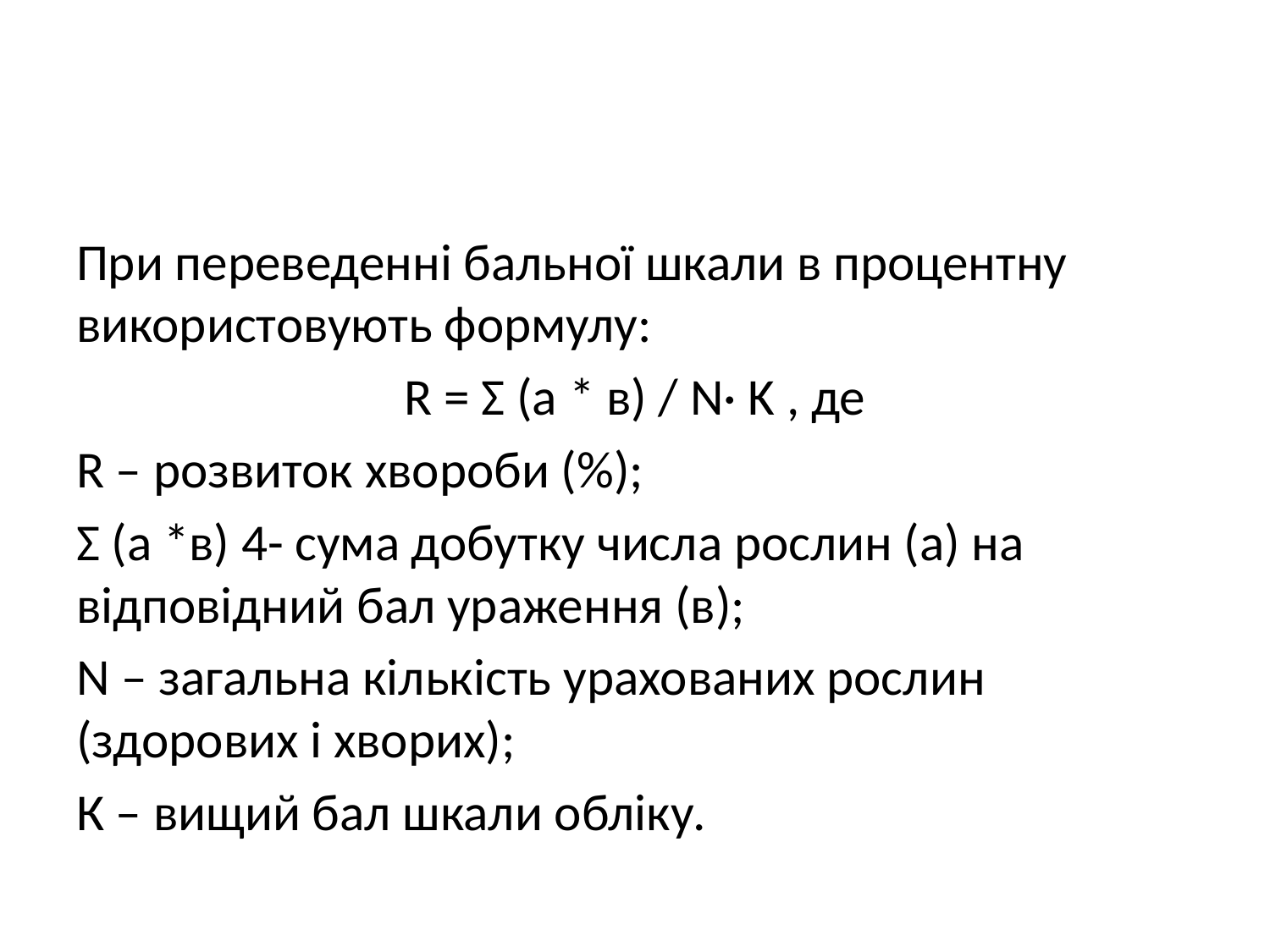

При переведенні бальної шкали в процентну використовують формулу:
R = Σ (а * в) / N· K , де
R – розвиток хвороби (%);
Σ (а *в) 4- сума добутку числа рослин (а) на відповідний бал ураження (в);
N – загальна кількість урахованих рослин (здорових і хворих);
К – вищий бал шкали обліку.